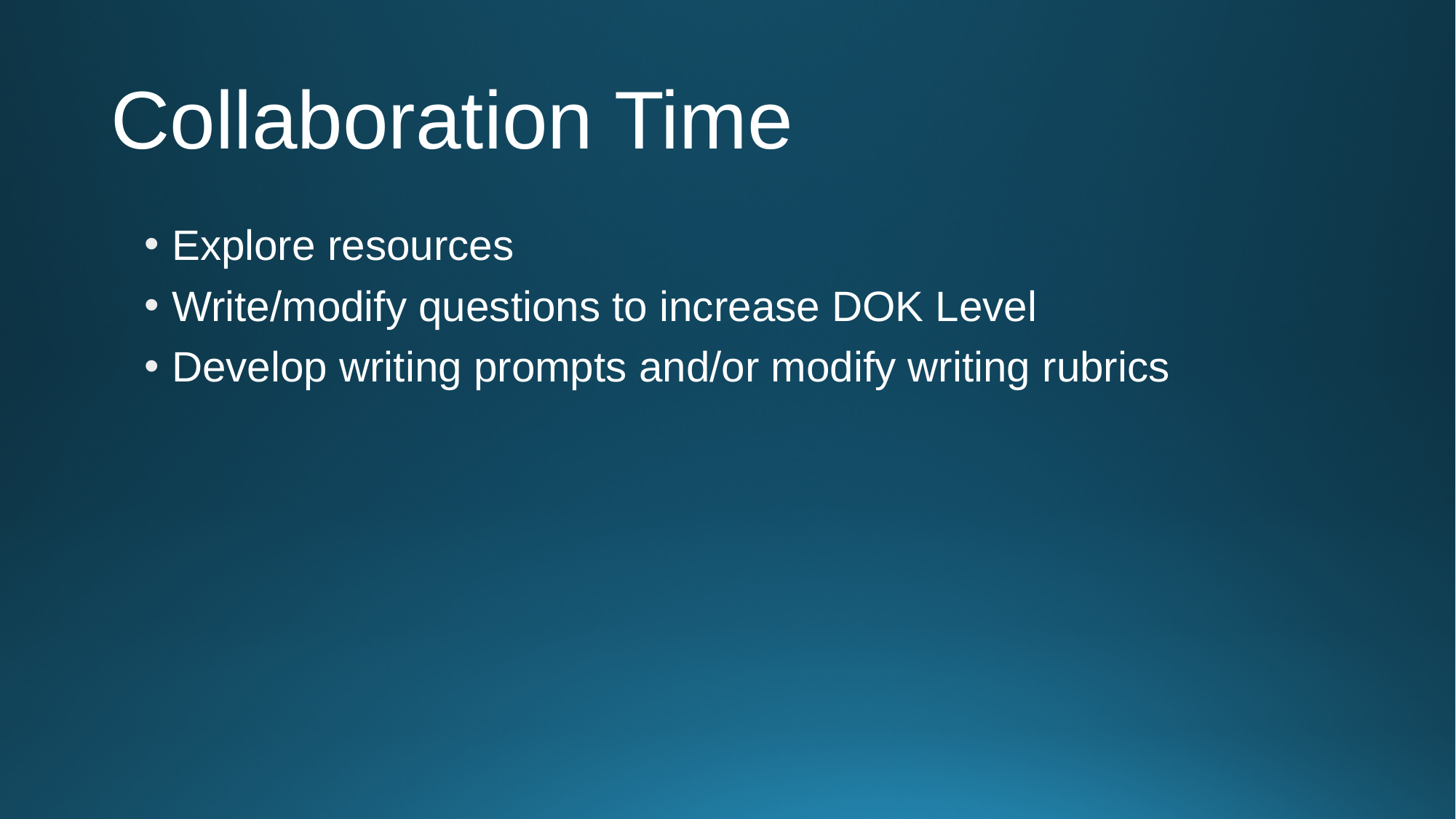

# Collaboration Time
Explore resources
Write/modify questions to increase DOK Level
Develop writing prompts and/or modify writing rubrics